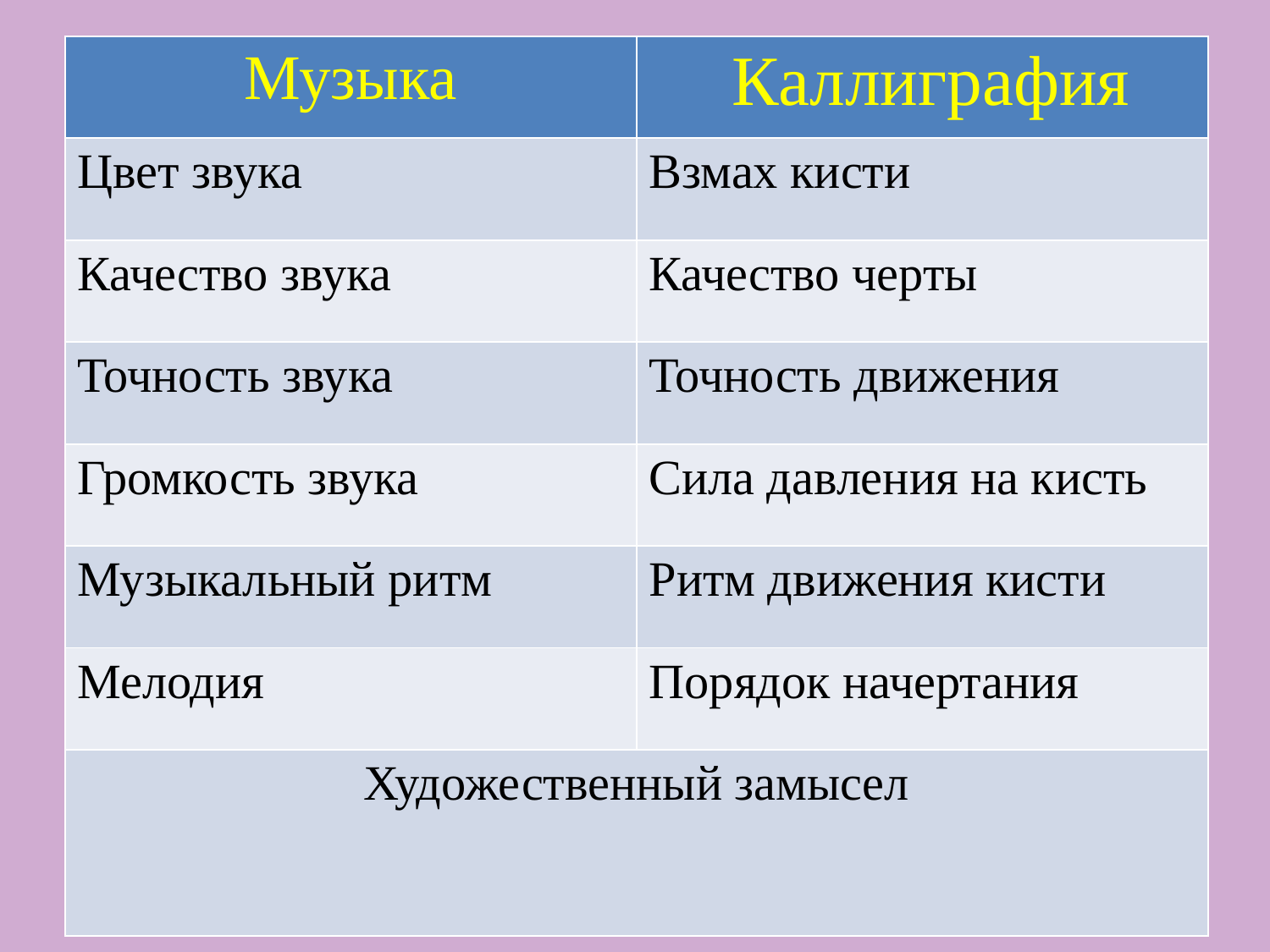

| Музыка | Каллиграфия |
| --- | --- |
| Цвет звука | Взмах кисти |
| Качество звука | Качество черты |
| Точность звука | Точность движения |
| Громкость звука | Сила давления на кисть |
| Музыкальный ритм | Ритм движения кисти |
| Мелодия | Порядок начертания |
| Художественный замысел |  |